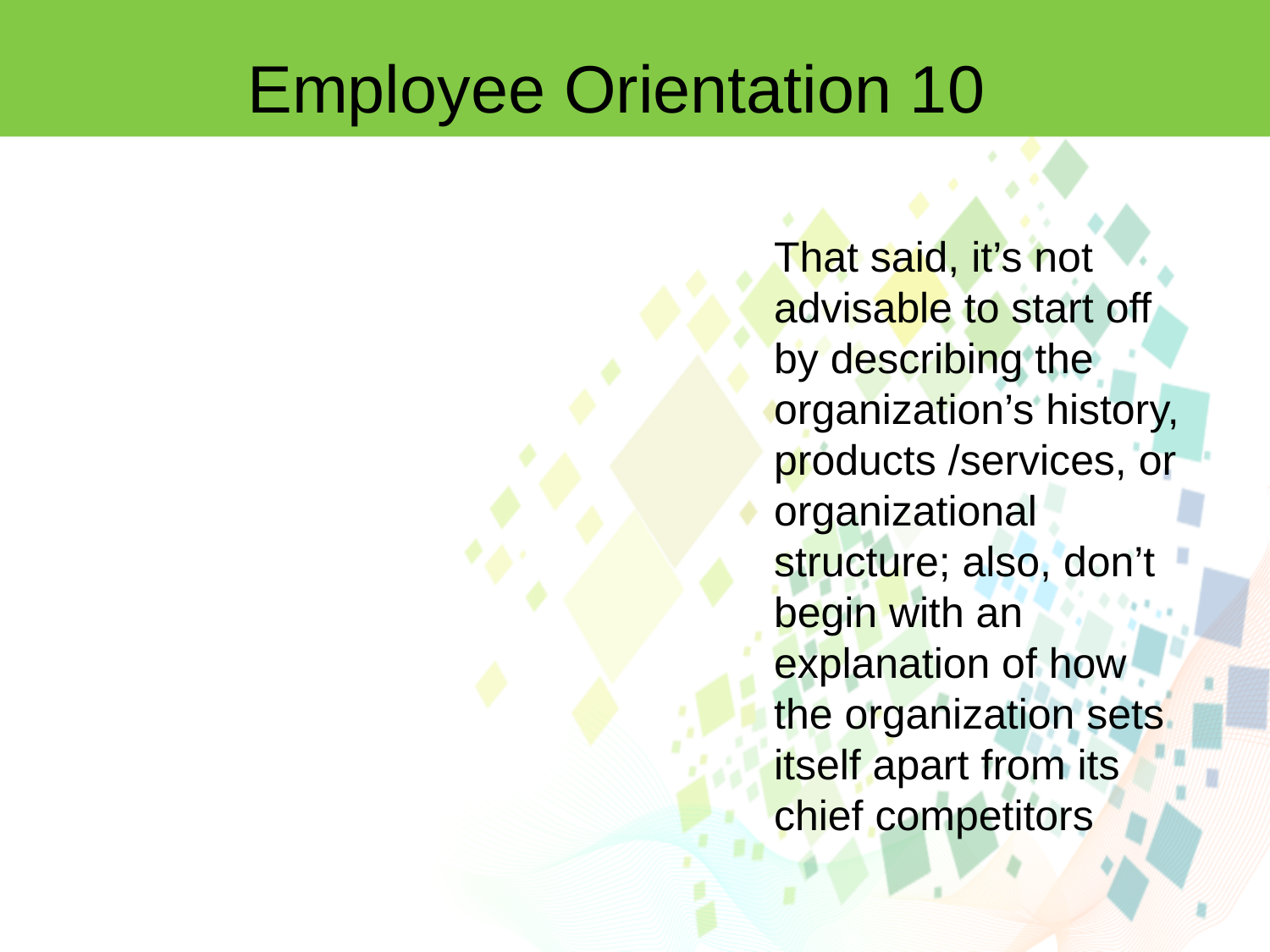

Employee Orientation 10
That said, it’s not advisable to start off by describing the organization’s history, products /services, or organizational structure; also, don’t begin with an explanation of how the organization sets itself apart from its chief competitors